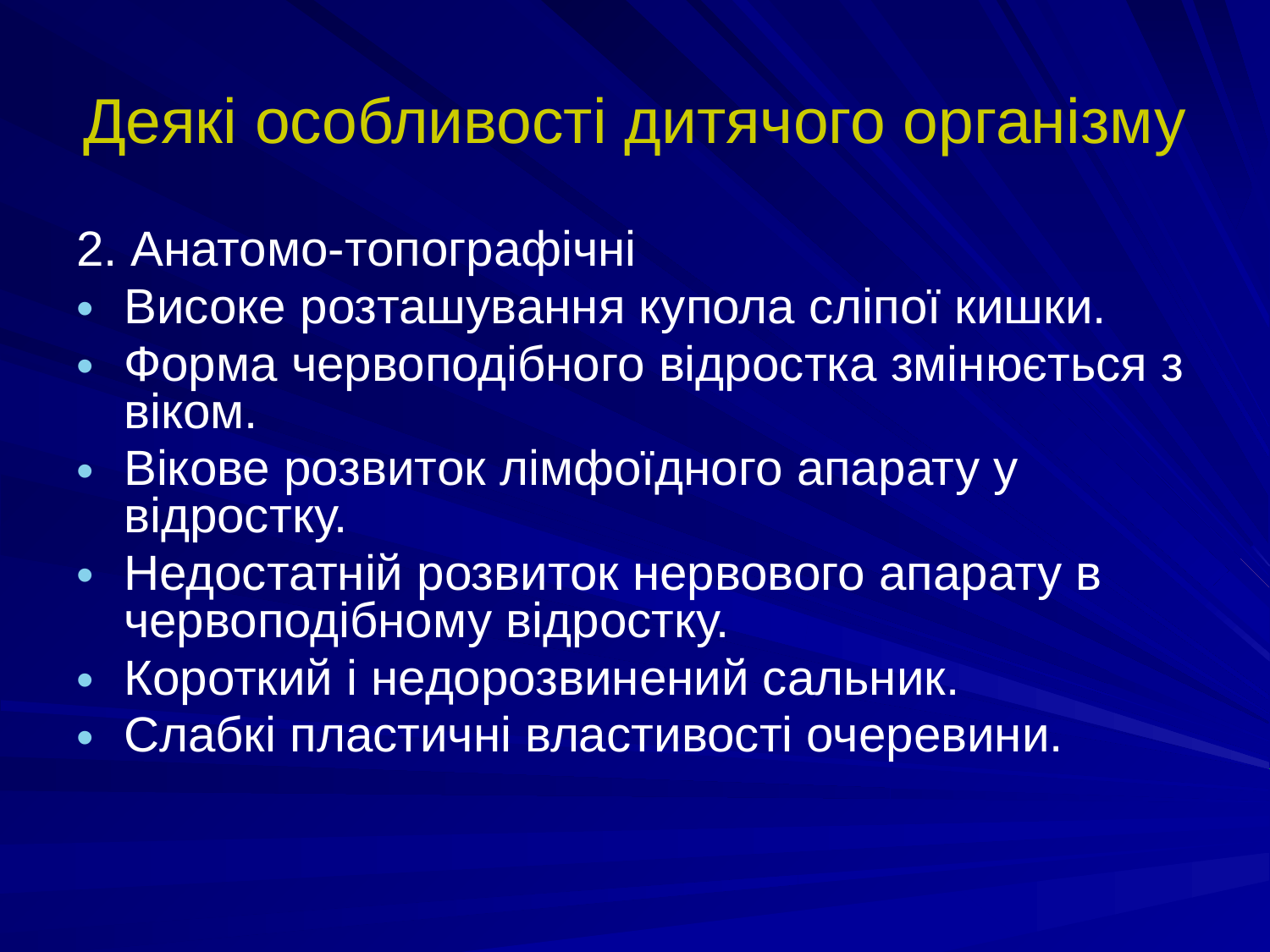

# Деякі особливості дитячого організму
2. Анатомо-топографічні
Високе розташування купола сліпої кишки.
Форма червоподібного відростка змінюється з віком.
Вікове розвиток лімфоїдного апарату у відростку.
Недостатній розвиток нервового апарату в червоподібному відростку.
Короткий і недорозвинений сальник.
Слабкі пластичні властивості очеревини.